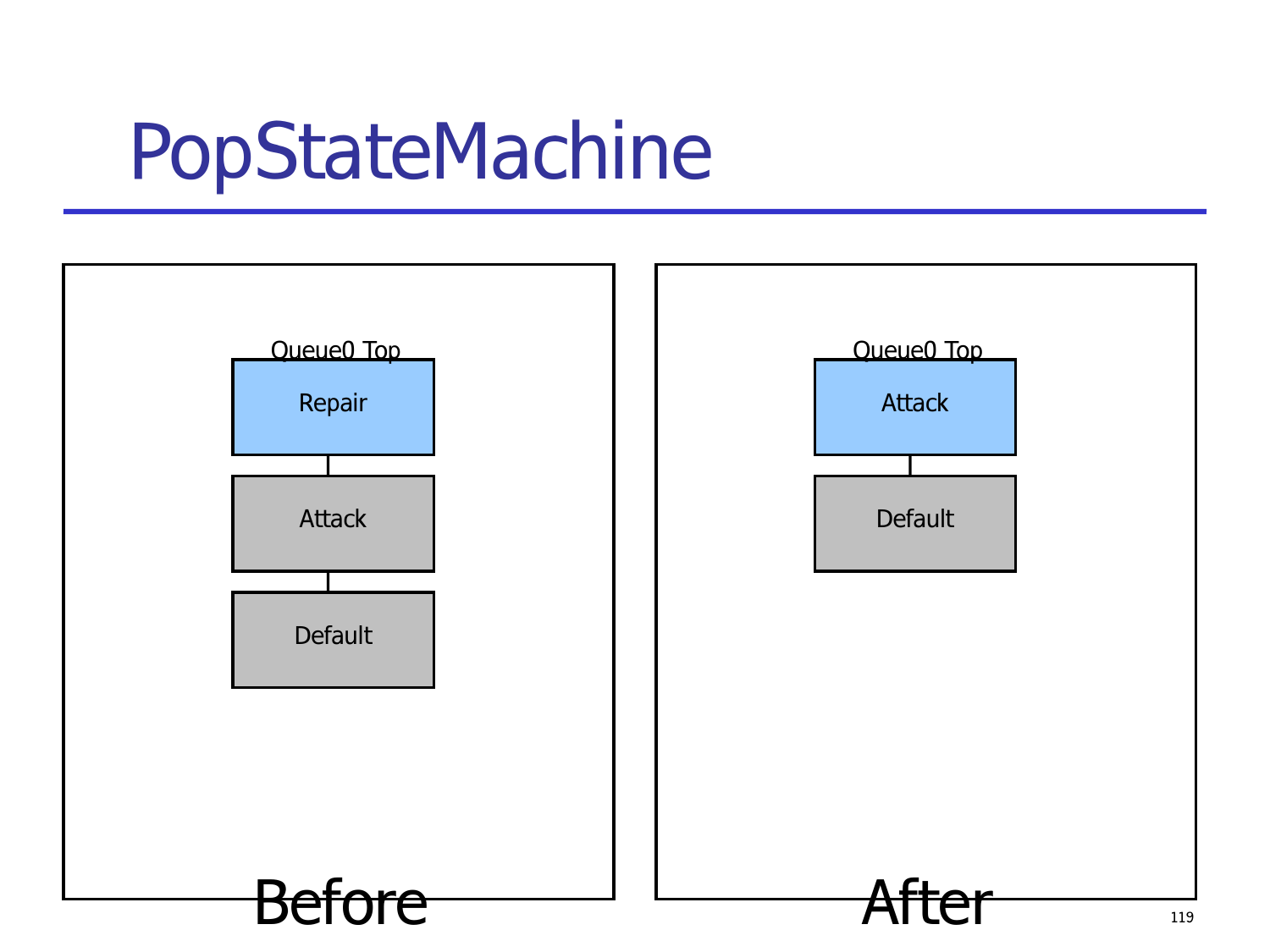

# PopStateMachine

Queue0 Top
Queue0 Top
Repair
Attack

Attack
Default

Default
Before
After
119